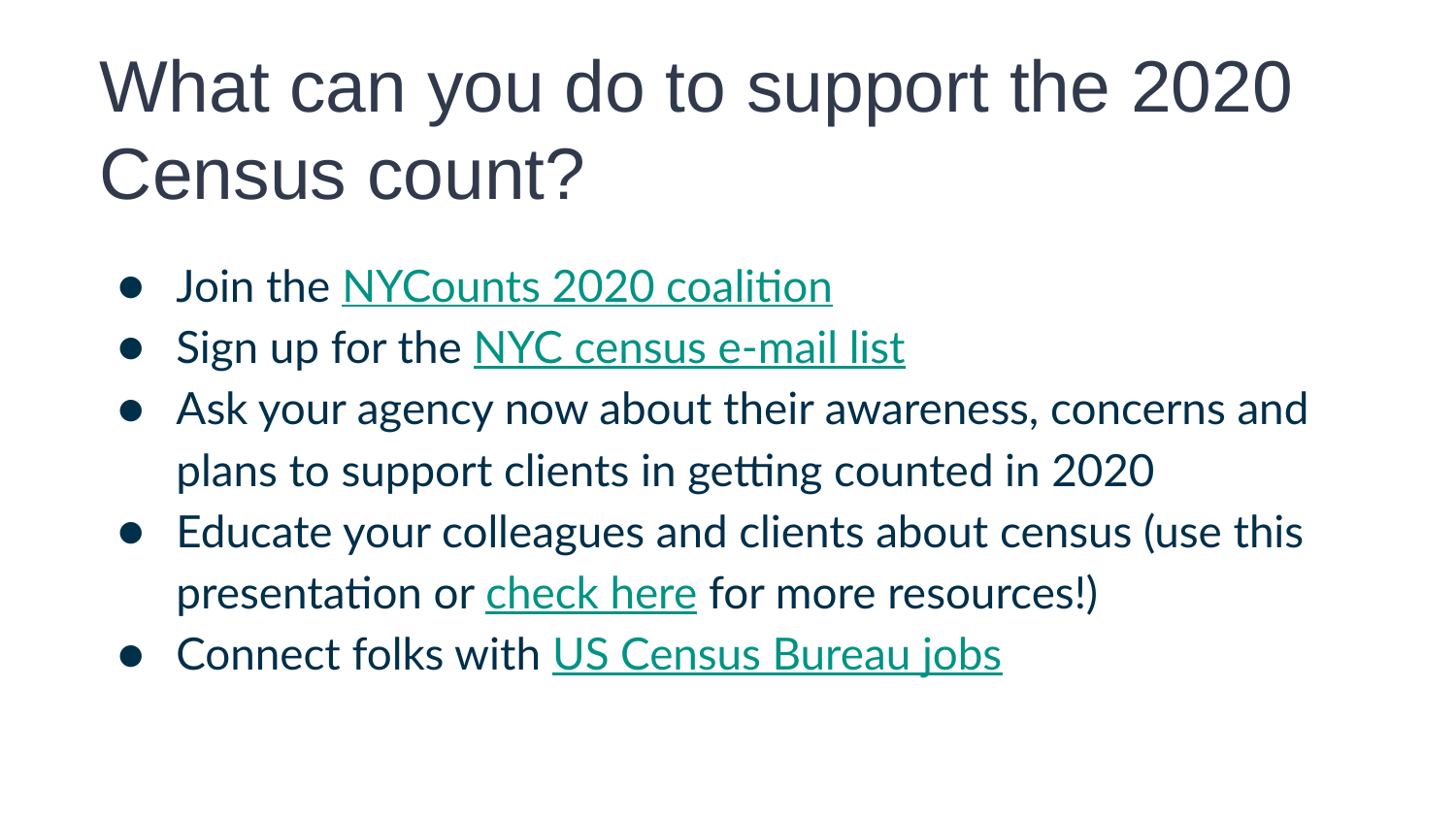

What can you do to support the 2020 Census count?
Join the NYCounts 2020 coalition
Sign up for the NYC census e-mail list
Ask your agency now about their awareness, concerns and plans to support clients in getting counted in 2020
Educate your colleagues and clients about census (use this presentation or check here for more resources!)
Connect folks with US Census Bureau jobs